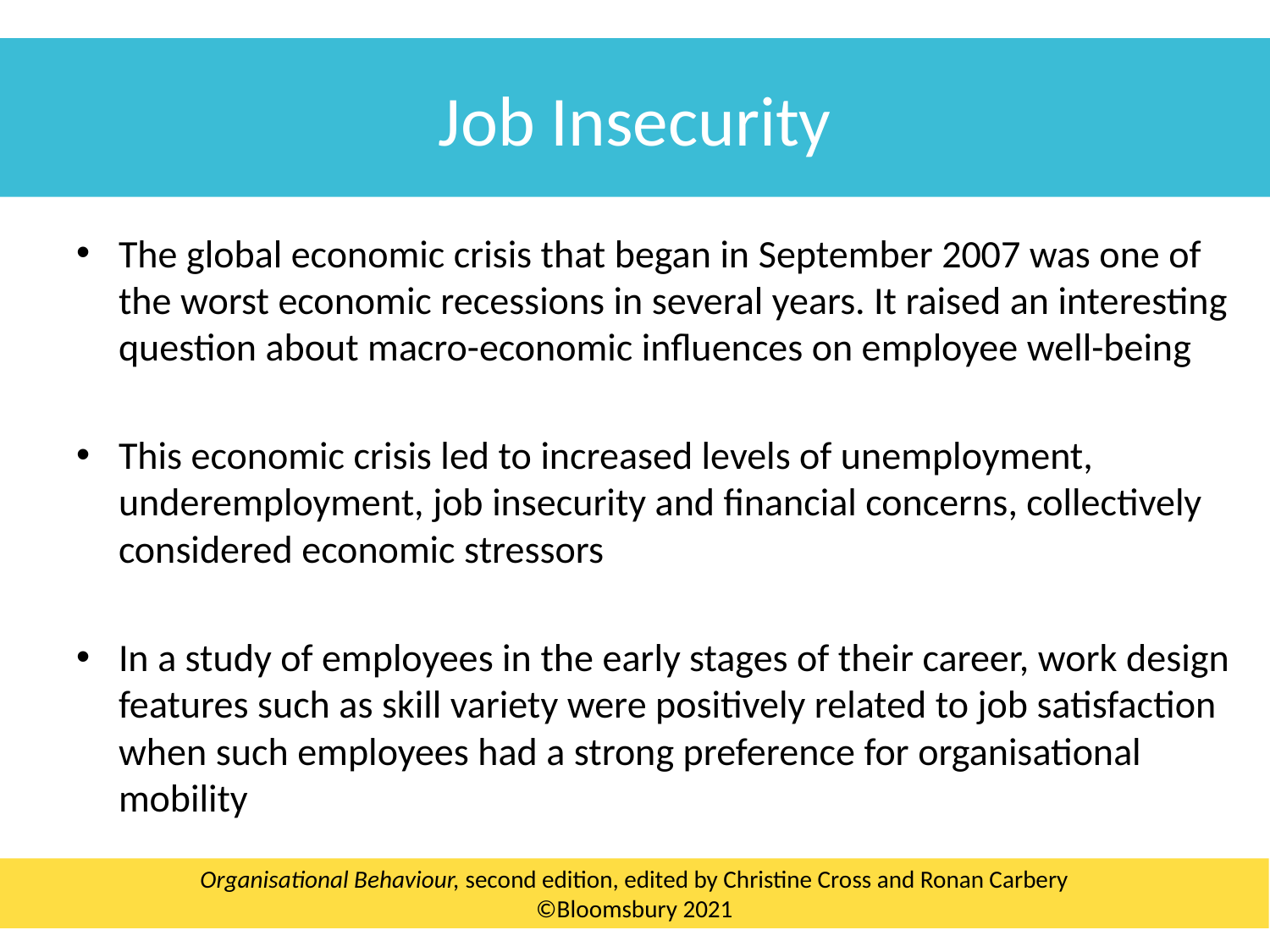

Job Insecurity
The global economic crisis that began in September 2007 was one of the worst economic recessions in several years. It raised an interesting question about macro-economic influences on employee well-being

This economic crisis led to increased levels of unemployment, underemployment, job insecurity and financial concerns, collectively considered economic stressors

In a study of employees in the early stages of their career, work design features such as skill variety were positively related to job satisfaction when such employees had a strong preference for organisational mobility